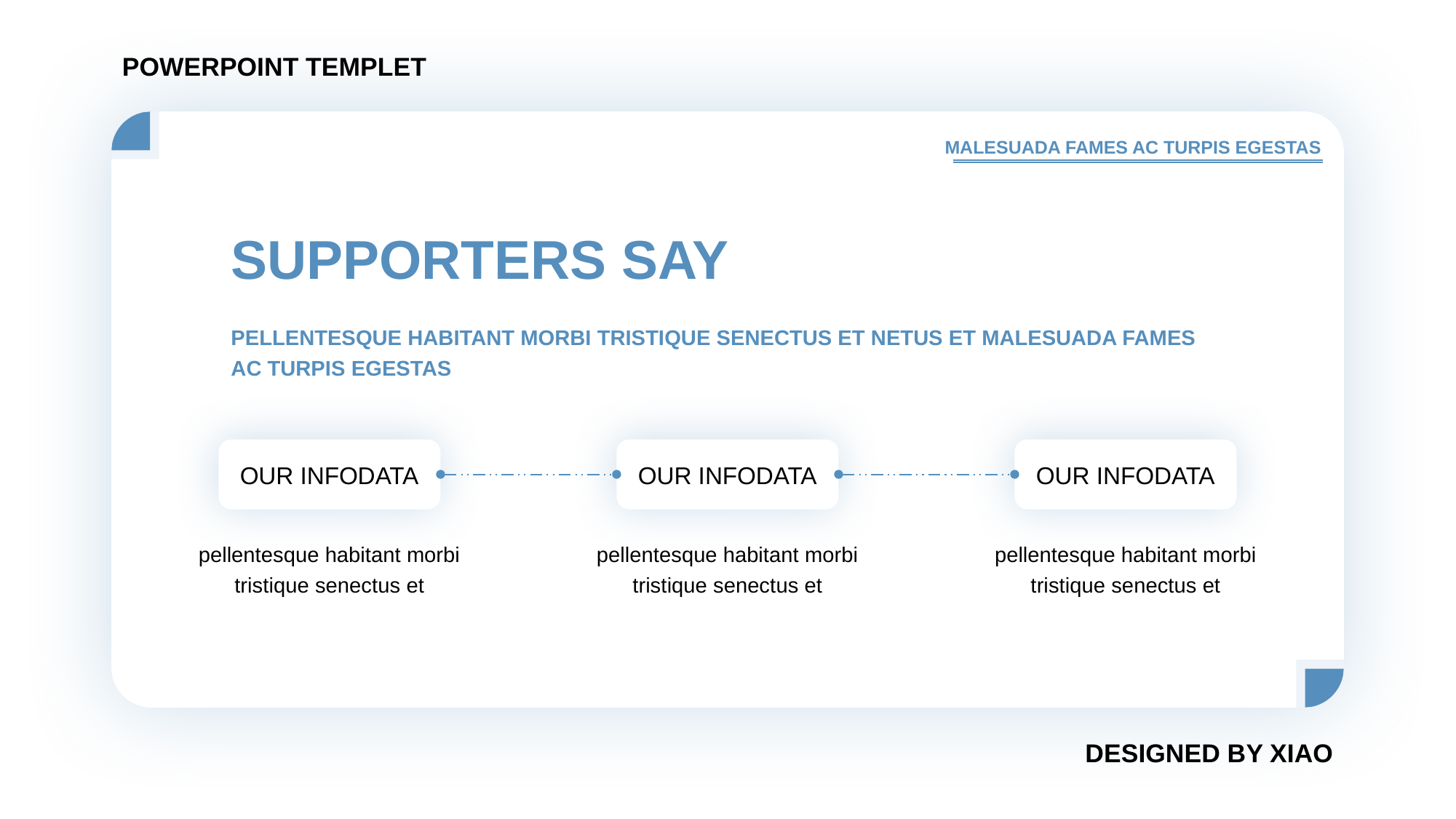

POWERPOINT TEMPLET

MALESUADA FAMES AC TURPIS EGESTAS
SUPPORTERS SAY
PELLENTESQUE HABITANT MORBI TRISTIQUE SENECTUS ET NETUS ET MALESUADA FAMES AC TURPIS EGESTAS
OUR INFODATA
pellentesque habitant morbi tristique senectus et
OUR INFODATA
pellentesque habitant morbi tristique senectus et
OUR INFODATA
pellentesque habitant morbi tristique senectus et

DESIGNED BY XIAO